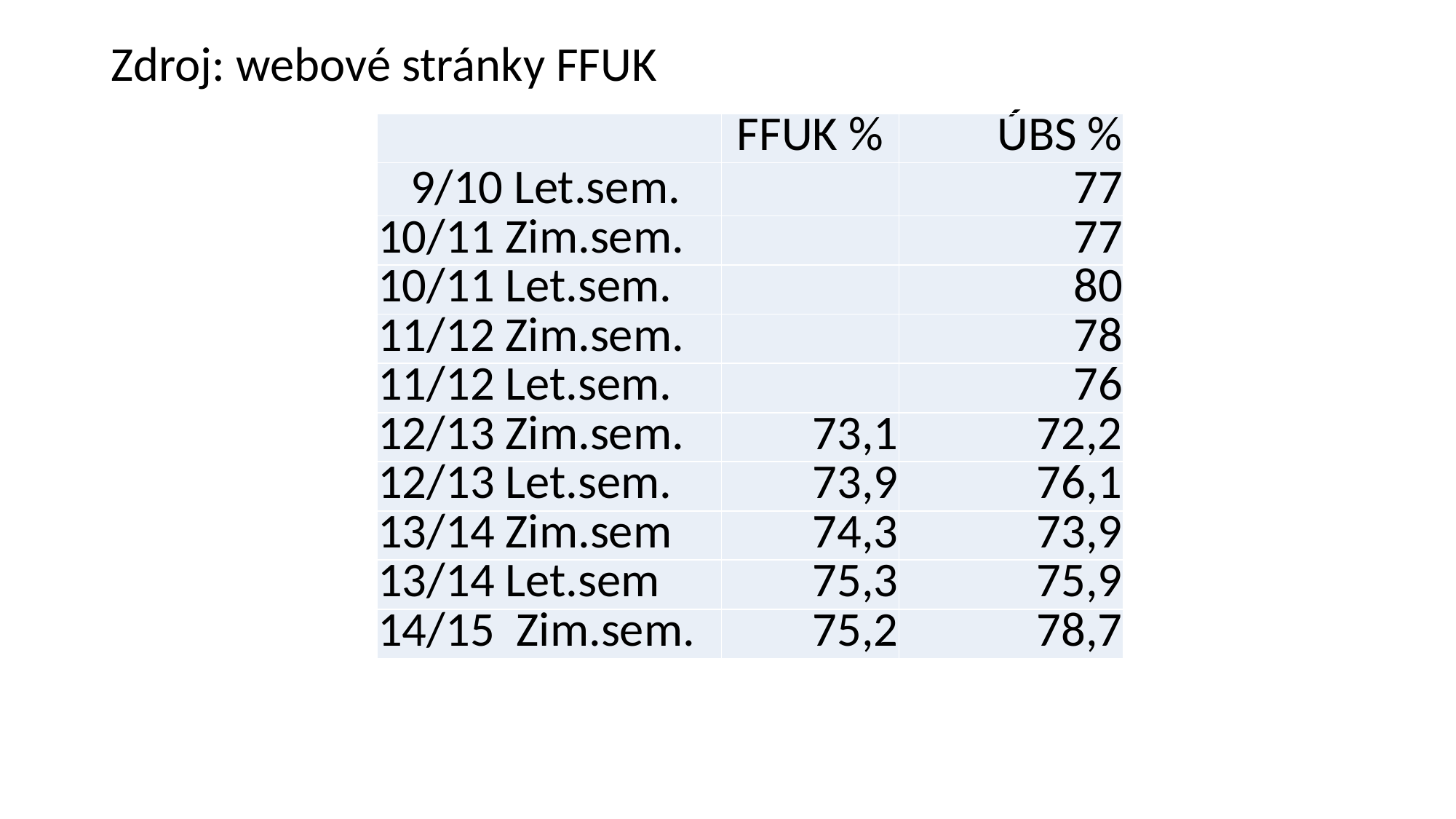

# Zdroj: webové stránky FFUK
|  | FFUK % | ÚBS % |
| --- | --- | --- |
| 9/10 Let.sem. |  | 77 |
| 10/11 Zim.sem. |  | 77 |
| 10/11 Let.sem. |  | 80 |
| 11/12 Zim.sem. |  | 78 |
| 11/12 Let.sem. |  | 76 |
| 12/13 Zim.sem. | 73,1 | 72,2 |
| 12/13 Let.sem. | 73,9 | 76,1 |
| 13/14 Zim.sem | 74,3 | 73,9 |
| 13/14 Let.sem | 75,3 | 75,9 |
| 14/15 Zim.sem. | 75,2 | 78,7 |